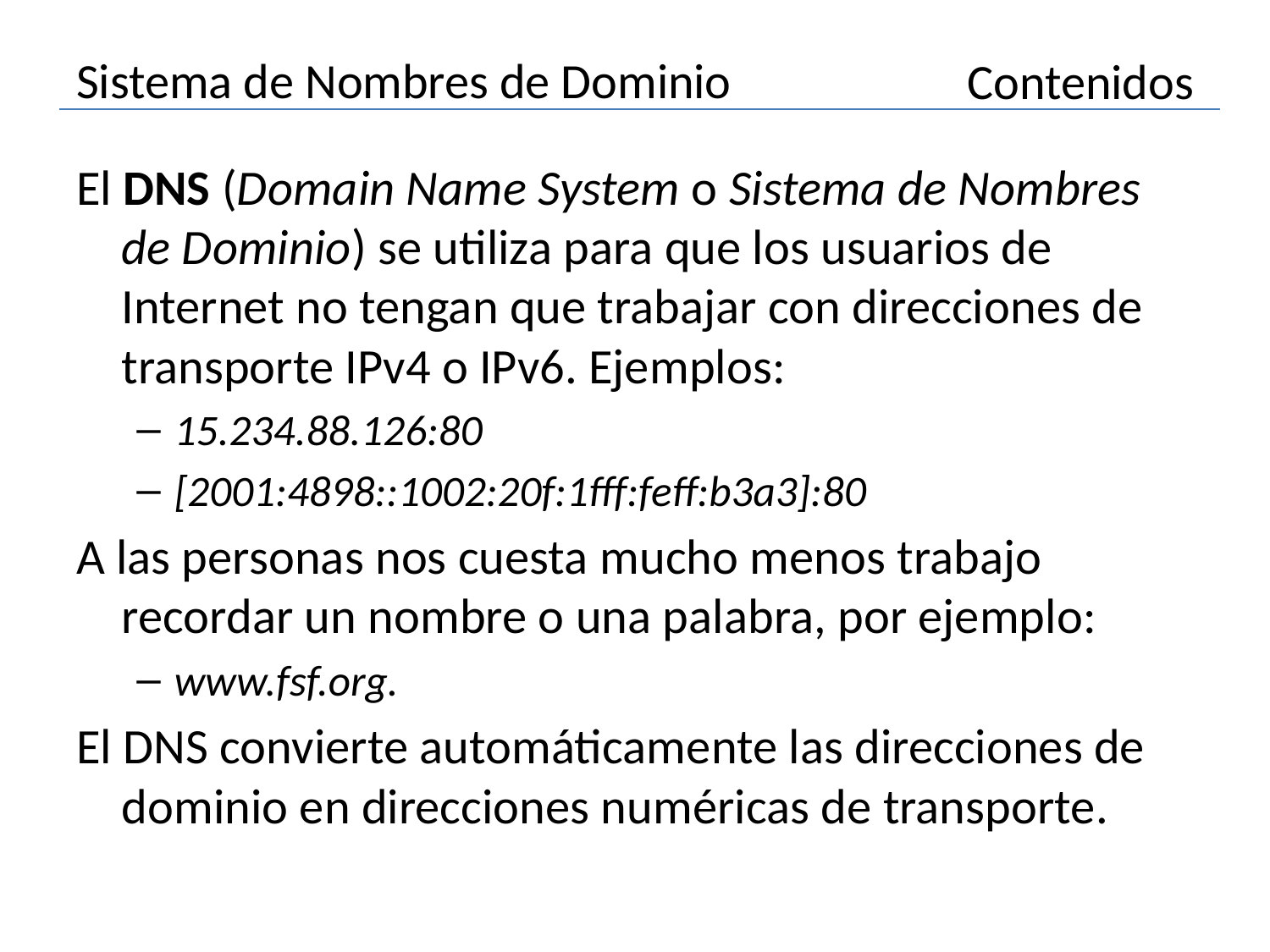

# Sistema de Nombres de Dominio
Contenidos
El DNS (Domain Name System o Sistema de Nombres de Dominio) se utiliza para que los usuarios de Internet no tengan que trabajar con direcciones de transporte IPv4 o IPv6. Ejemplos:
15.234.88.126:80
[2001:4898::1002:20f:1fff:feff:b3a3]:80
A las personas nos cuesta mucho menos trabajo recordar un nombre o una palabra, por ejemplo:
www.fsf.org.
El DNS convierte automáticamente las direcciones de dominio en direcciones numéricas de transporte.